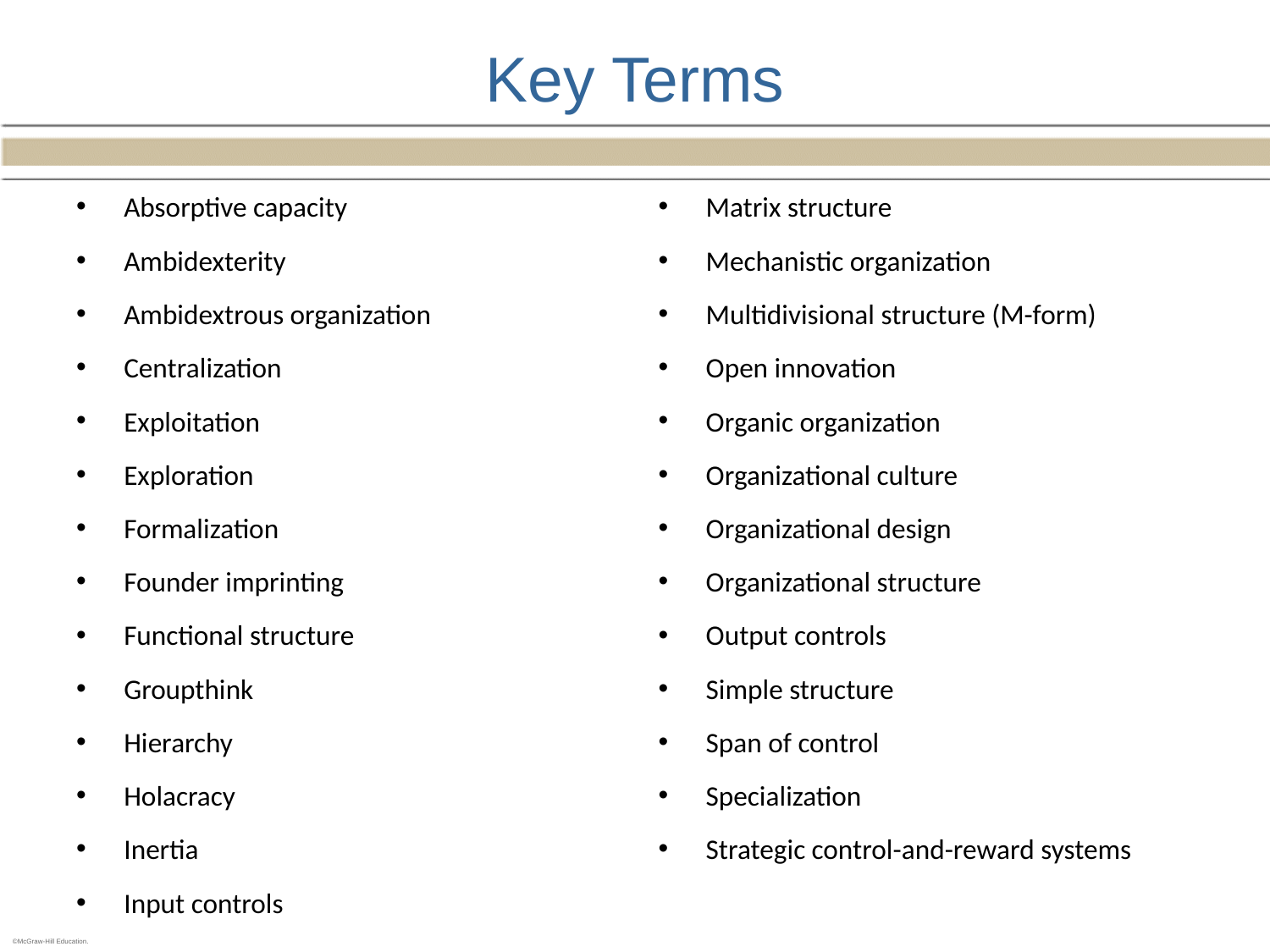

# Key Terms
Absorptive capacity
Ambidexterity
Ambidextrous organization
Centralization
Exploitation
Exploration
Formalization
Founder imprinting
Functional structure
Groupthink
Hierarchy
Holacracy
Inertia
Input controls

Matrix structure
Mechanistic organization
Multidivisional structure (M-form)
Open innovation
Organic organization
Organizational culture
Organizational design
Organizational structure
Output controls
Simple structure
Span of control
Specialization
Strategic control-and-reward systems